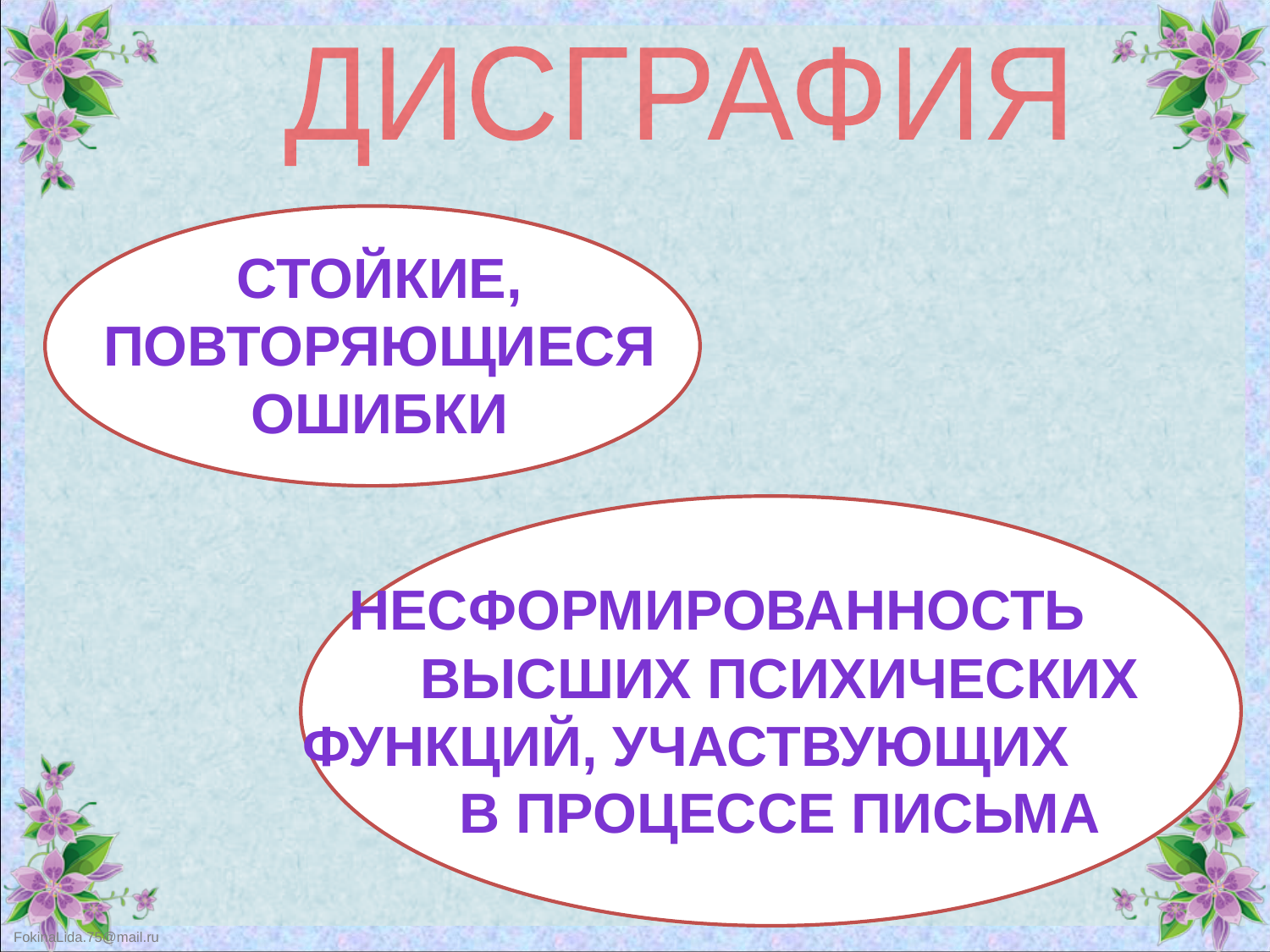

ДИСГРАФИЯ

СТОЙКИЕ, ПОВТОРЯЮЩИЕСЯ ОШИБКИ

НЕСФОРМИРОВАННОСТЬ         ВЫСШИХ ПСИХИЧЕСКИХ ФУНКЦИЙ, УЧАСТВУЮЩИХ             В ПРОЦЕССЕ ПИСЬМА